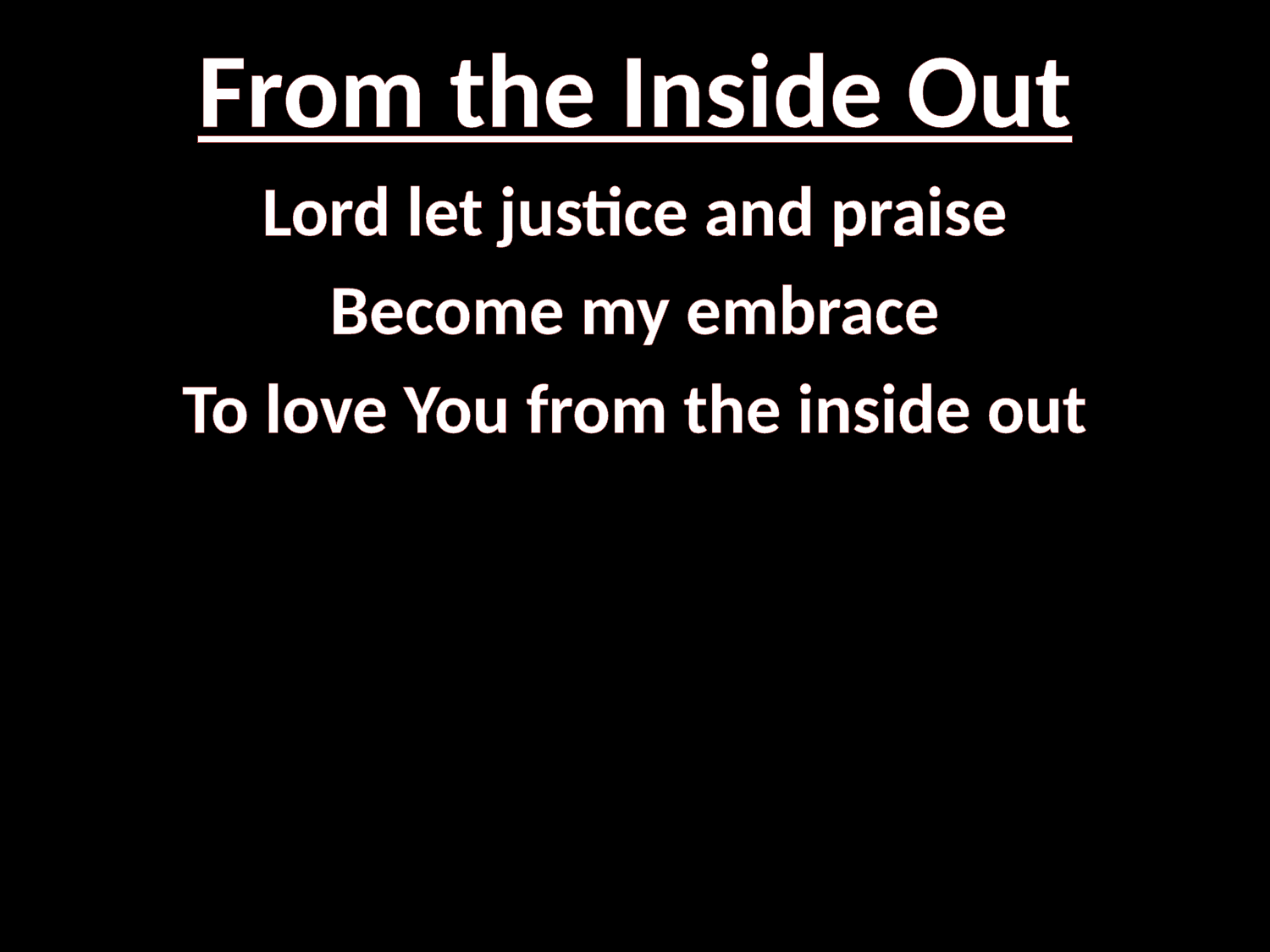

# From the Inside Out
Lord let justice and praise
Become my embrace
To love You from the inside out